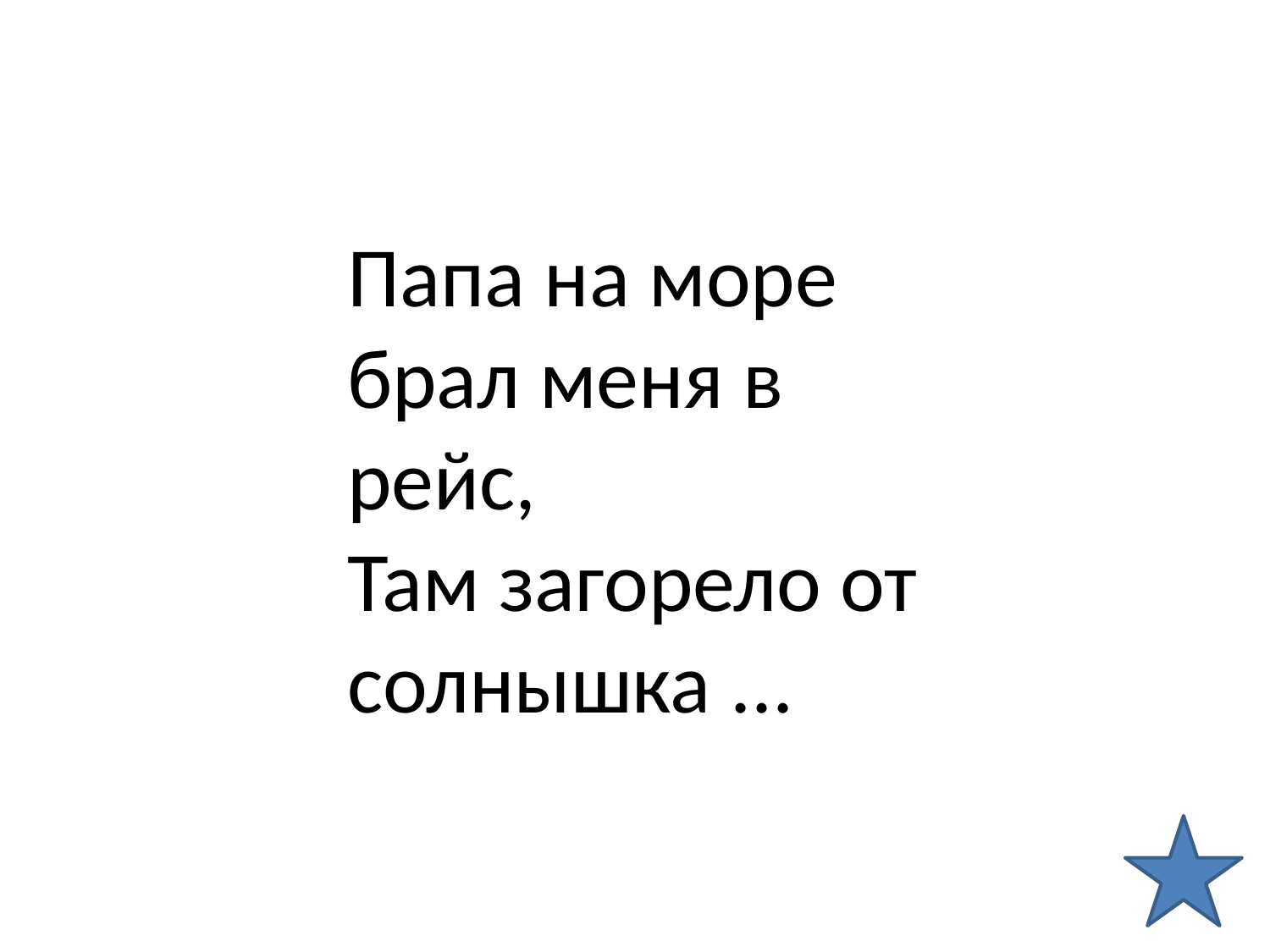

Папа на море брал меня в рейс,
Там загорело от солнышка ...